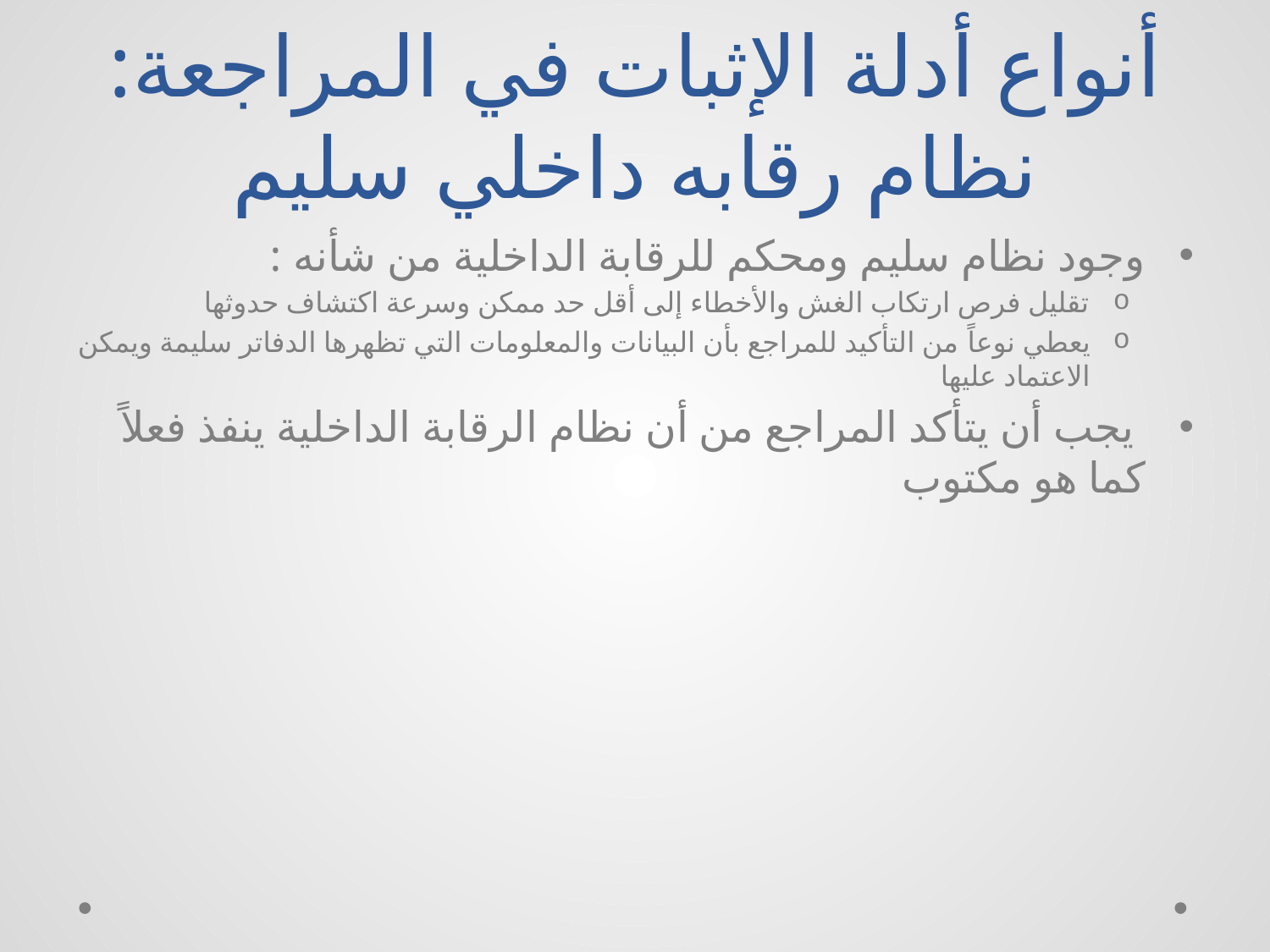

# أنواع أدلة الإثبات في المراجعة: نظام رقابه داخلي سليم
وجود نظام سليم ومحكم للرقابة الداخلية من شأنه :
تقليل فرص ارتكاب الغش والأخطاء إلى أقل حد ممكن وسرعة اكتشاف حدوثها
يعطي نوعاً من التأكيد للمراجع بأن البيانات والمعلومات التي تظهرها الدفاتر سليمة ويمكن الاعتماد عليها
 يجب أن يتأكد المراجع من أن نظام الرقابة الداخلية ينفذ فعلاً كما هو مكتوب